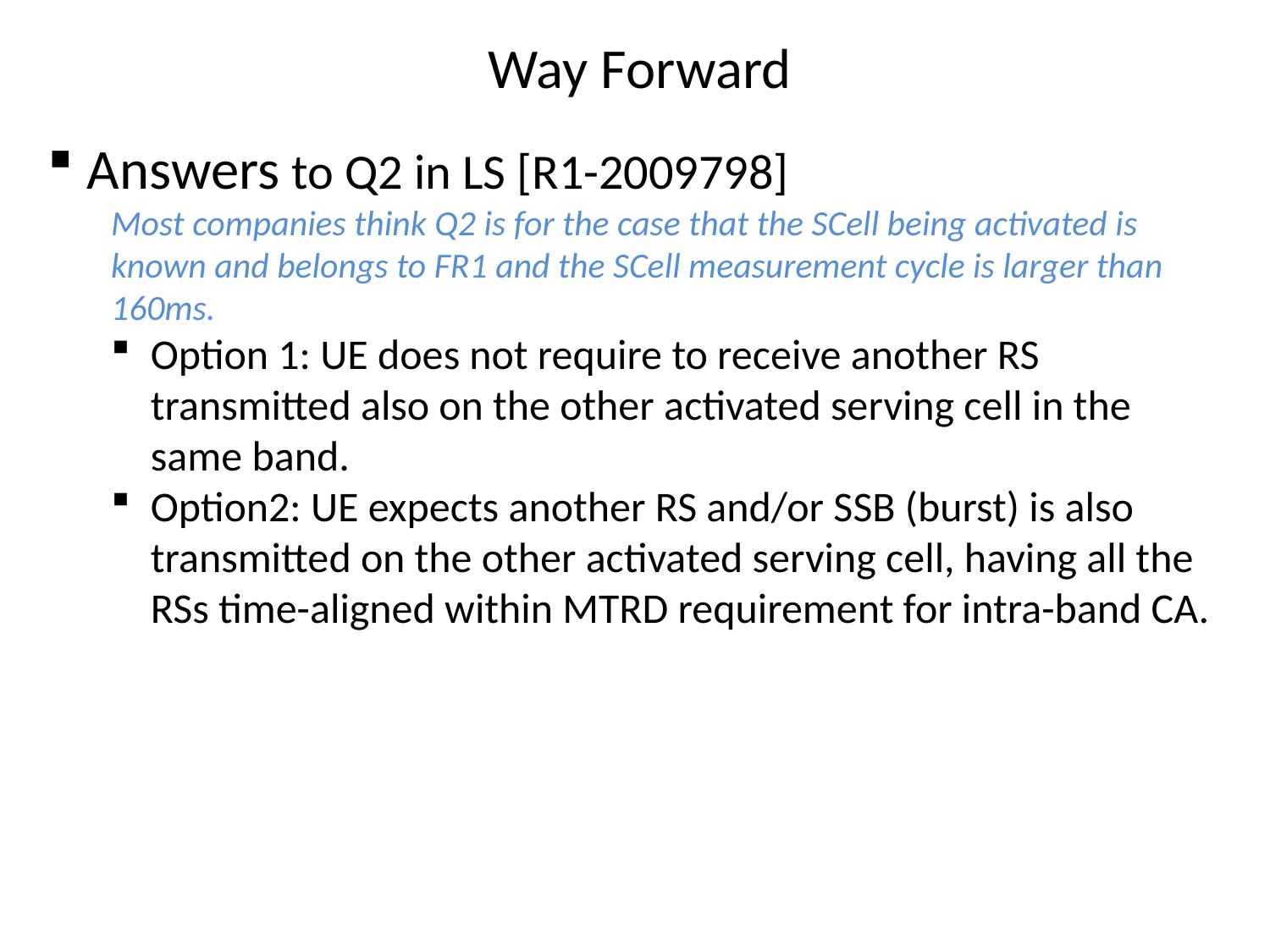

# Way Forward
Answers to Q2 in LS [R1-2009798]
Most companies think Q2 is for the case that the SCell being activated is known and belongs to FR1 and the SCell measurement cycle is larger than 160ms.
Option 1: UE does not require to receive another RS transmitted also on the other activated serving cell in the same band.
Option2: UE expects another RS and/or SSB (burst) is also transmitted on the other activated serving cell, having all the RSs time-aligned within MTRD requirement for intra-band CA.